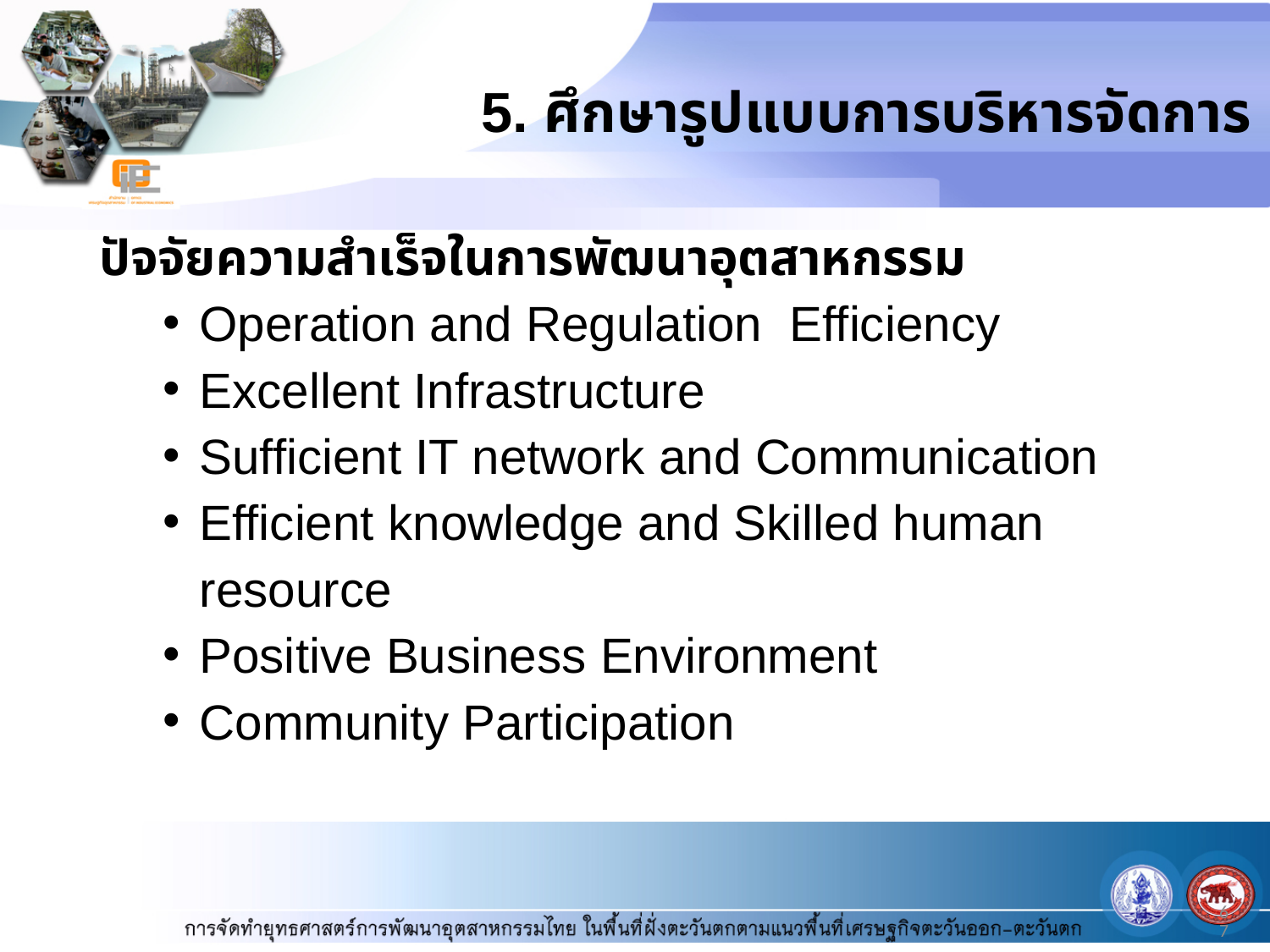

5. ศึกษารูปแบบการบริหารจัดการ
ปัจจัยความสำเร็จในการพัฒนาอุตสาหกรรม
Operation and Regulation  Efficiency
Excellent Infrastructure
Sufficient IT network and Communication
Efficient knowledge and Skilled human resource
Positive Business Environment
Community Participation
67